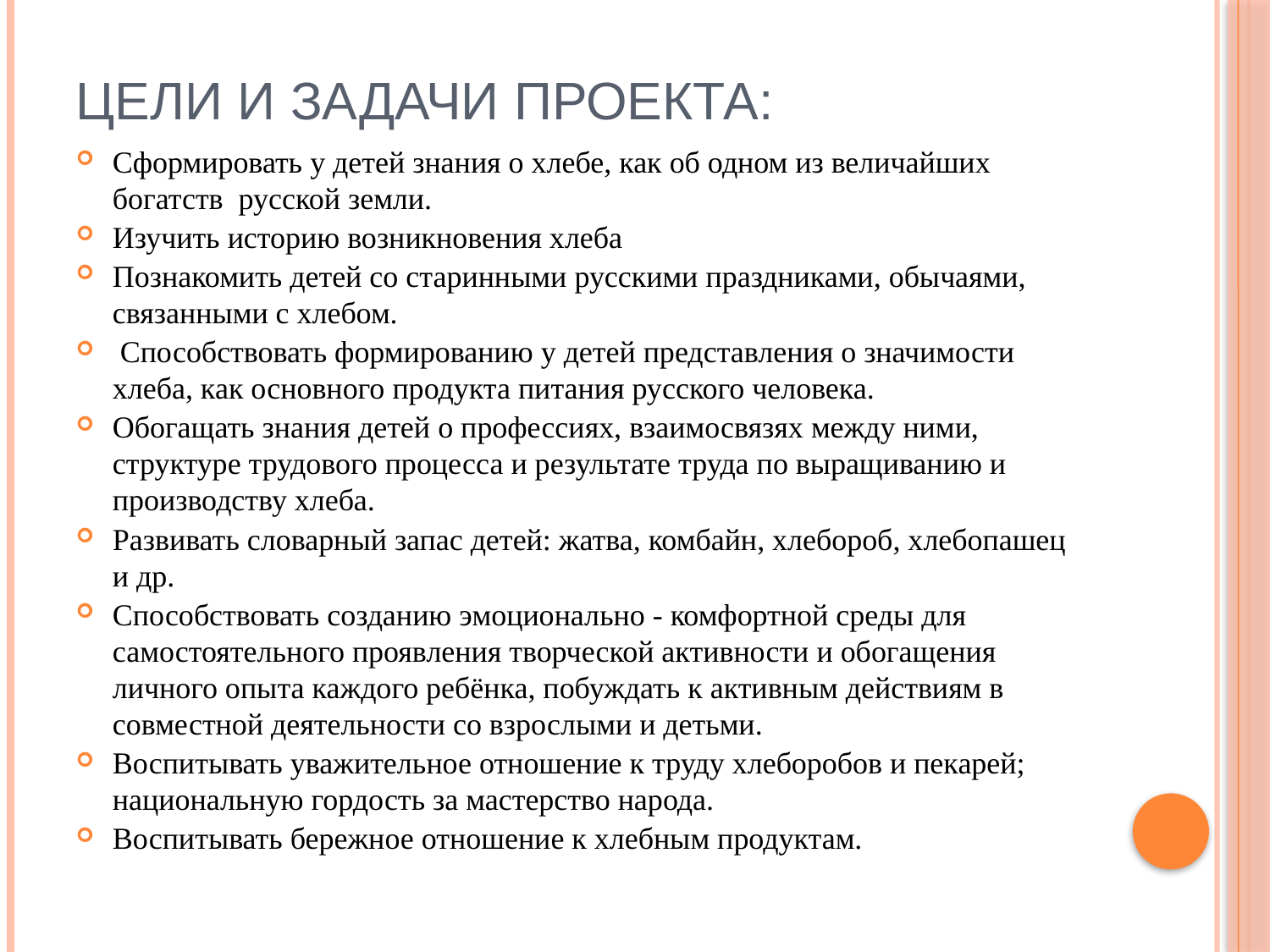

# Цели и задачи проекта:
Сформировать у детей знания о хлебе, как об одном из величайших богатств  русской земли.
Изучить историю возникновения хлеба
Познакомить детей со старинными русскими праздниками, обычаями, связанными с хлебом.
 Способствовать формированию у детей представления о значимости хлеба, как основного продукта питания русского человека.
Обогащать знания детей о профессиях, взаимосвязях между ними, структуре трудового процесса и результате труда по выращиванию и производству хлеба.
Развивать словарный запас детей: жатва, комбайн, хлебороб, хлебопашец и др.
Способствовать созданию эмоционально - комфортной среды для самостоятельного проявления творческой активности и обогащения личного опыта каждого ребёнка, побуждать к активным действиям в совместной деятельности со взрослыми и детьми.
Воспитывать уважительное отношение к труду хлеборобов и пекарей; национальную гордость за мастерство народа.
Воспитывать бережное отношение к хлебным продуктам.